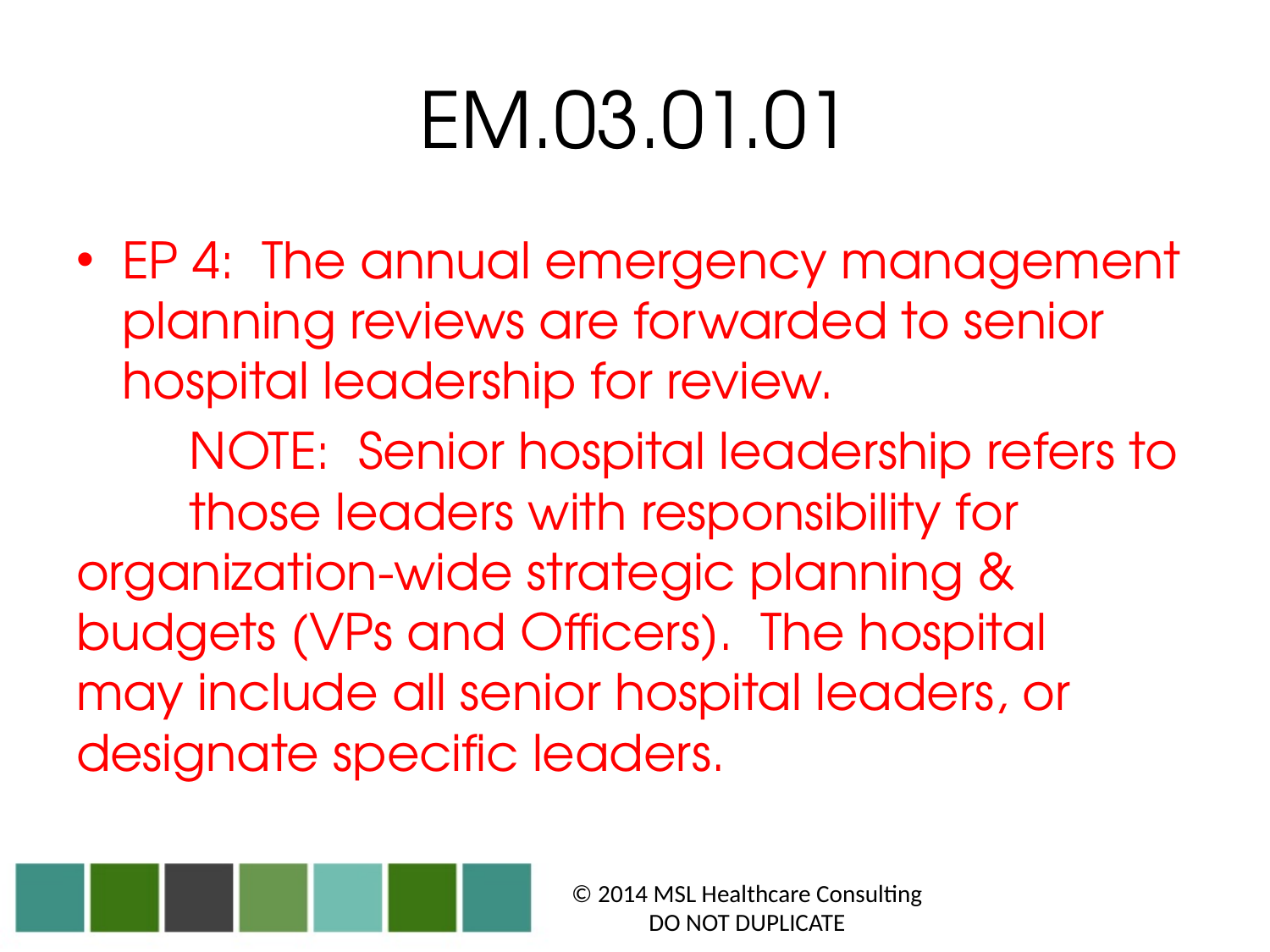

# EM.03.01.01
EP 4:  The annual emergency management planning reviews are forwarded to senior hospital leadership for review.
	NOTE:  Senior hospital leadership refers to 	those leaders with responsibility for 	organization-wide strategic planning & 	budgets (VPs and Officers).  The hospital 	may include all senior hospital leaders, or 	designate specific leaders.
© 2014 MSL Healthcare Consulting
DO NOT DUPLICATE